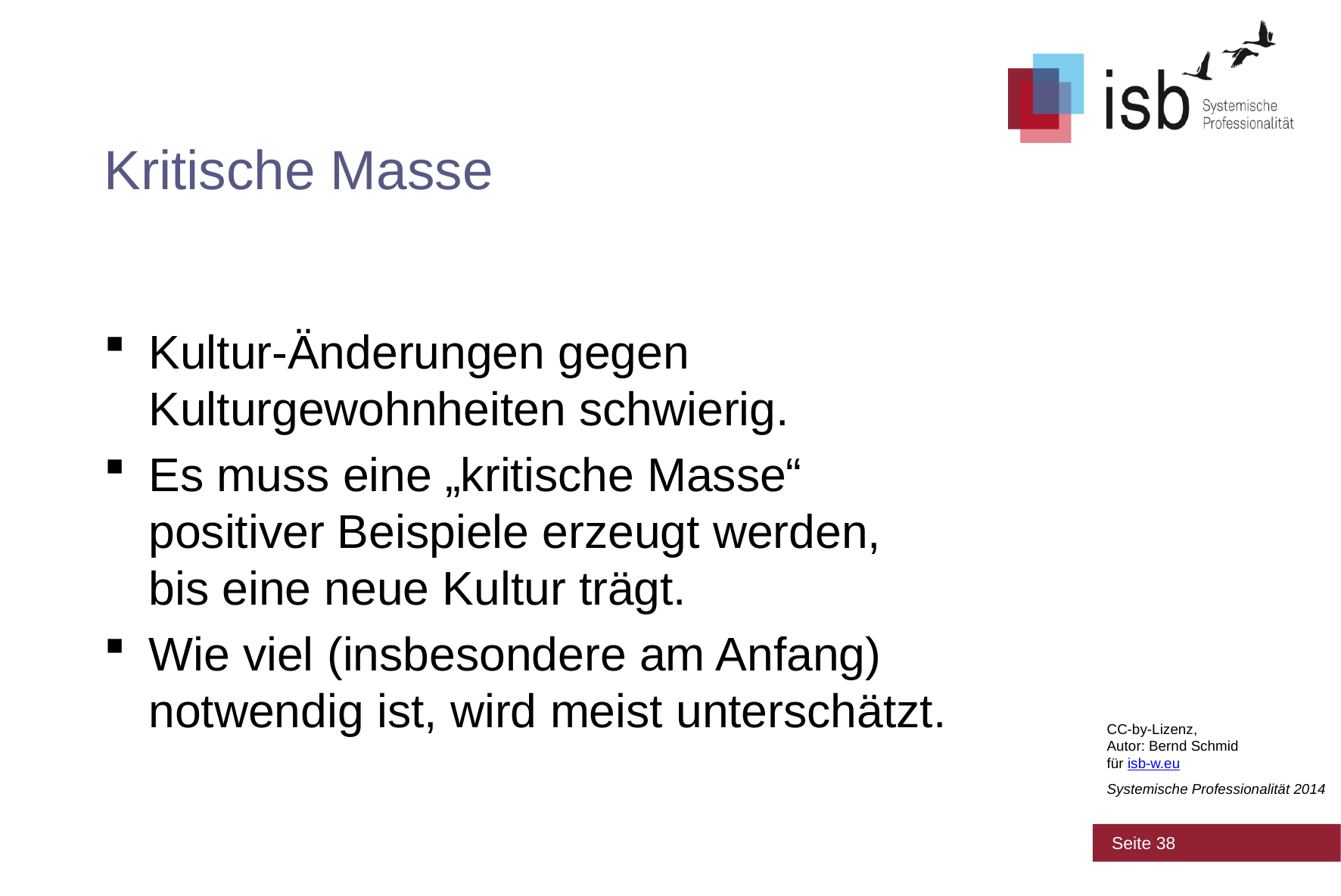

# Kritische Masse
Kultur-Änderungen gegen Kulturgewohnheiten schwierig.
Es muss eine „kritische Masse“
positiver Beispiele erzeugt werden,
bis eine neue Kultur trägt.
Wie viel (insbesondere am Anfang) notwendig ist, wird meist unterschätzt.
 Seite 38